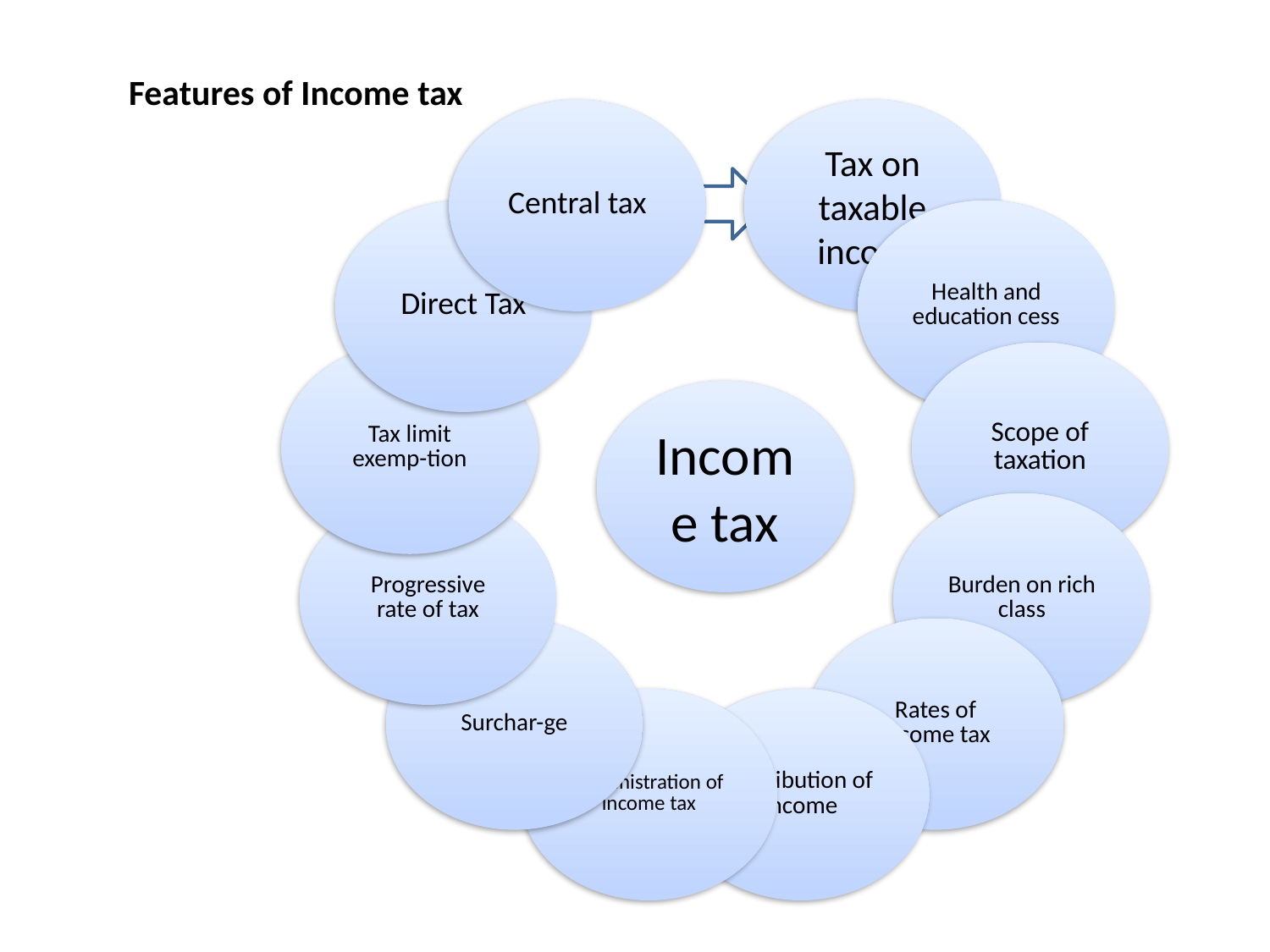

Features of Income tax
Income tax
Tax on taxable income
Health and education cess
Direct Tax
Central tax
Tax limit exemp-tion
Progressive rate of tax
Scope of taxation
Surchar-ge
Distribution of income
Burden on rich class
Rates of income tax